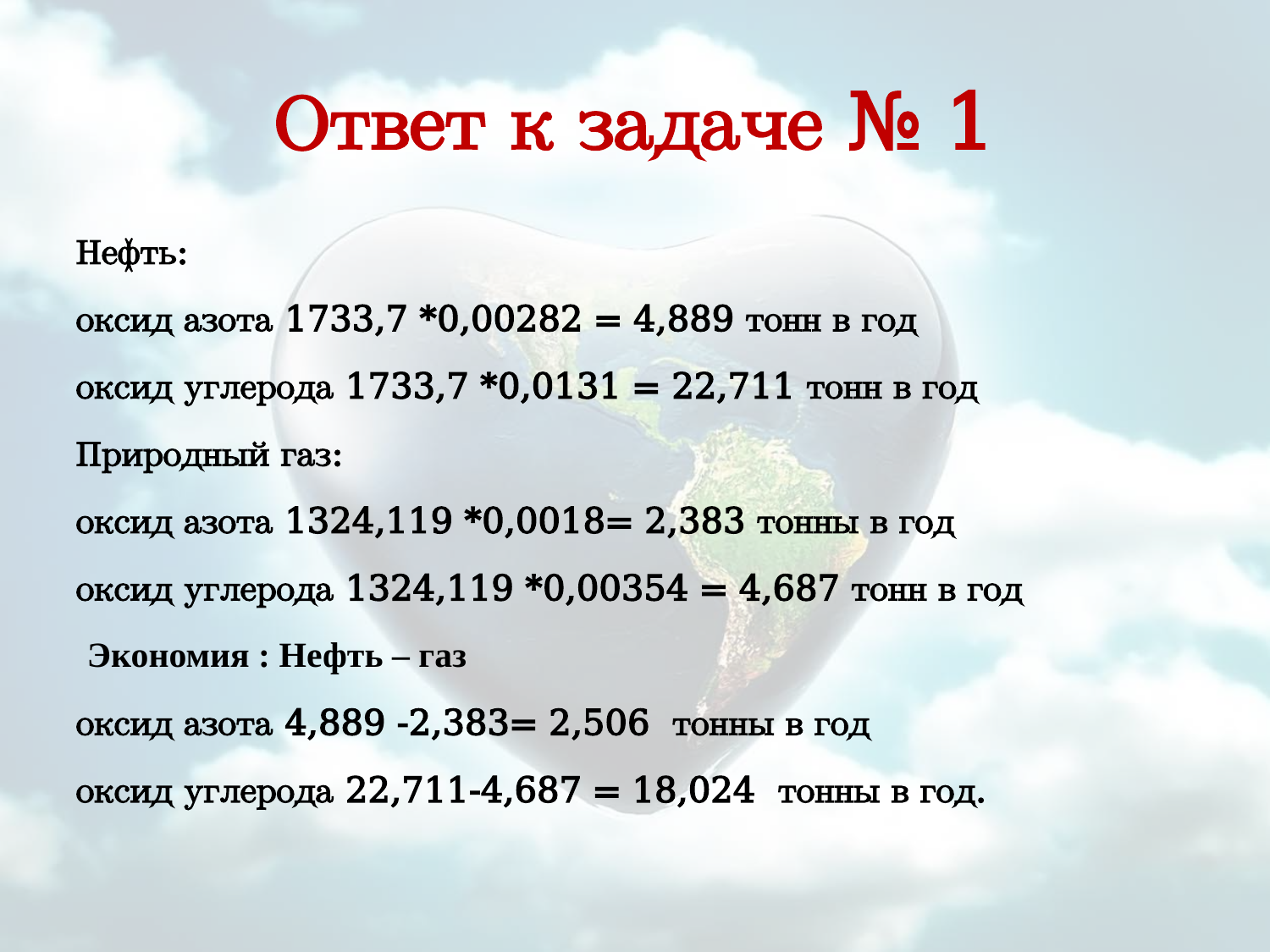

Ответ к задаче № 1
Нефть:
оксид азота 1733,7 *0,00282 = 4,889 тонн в год
оксид углерода 1733,7 *0,0131 = 22,711 тонн в год
Природный газ:
оксид азота 1324,119 *0,0018= 2,383 тонны в год
оксид углерода 1324,119 *0,00354 = 4,687 тонн в год
 Экономия : Нефть – газ
оксид азота 4,889 -2,383= 2,506  тонны в год
оксид углерода 22,711-4,687 = 18,024  тонны в год.